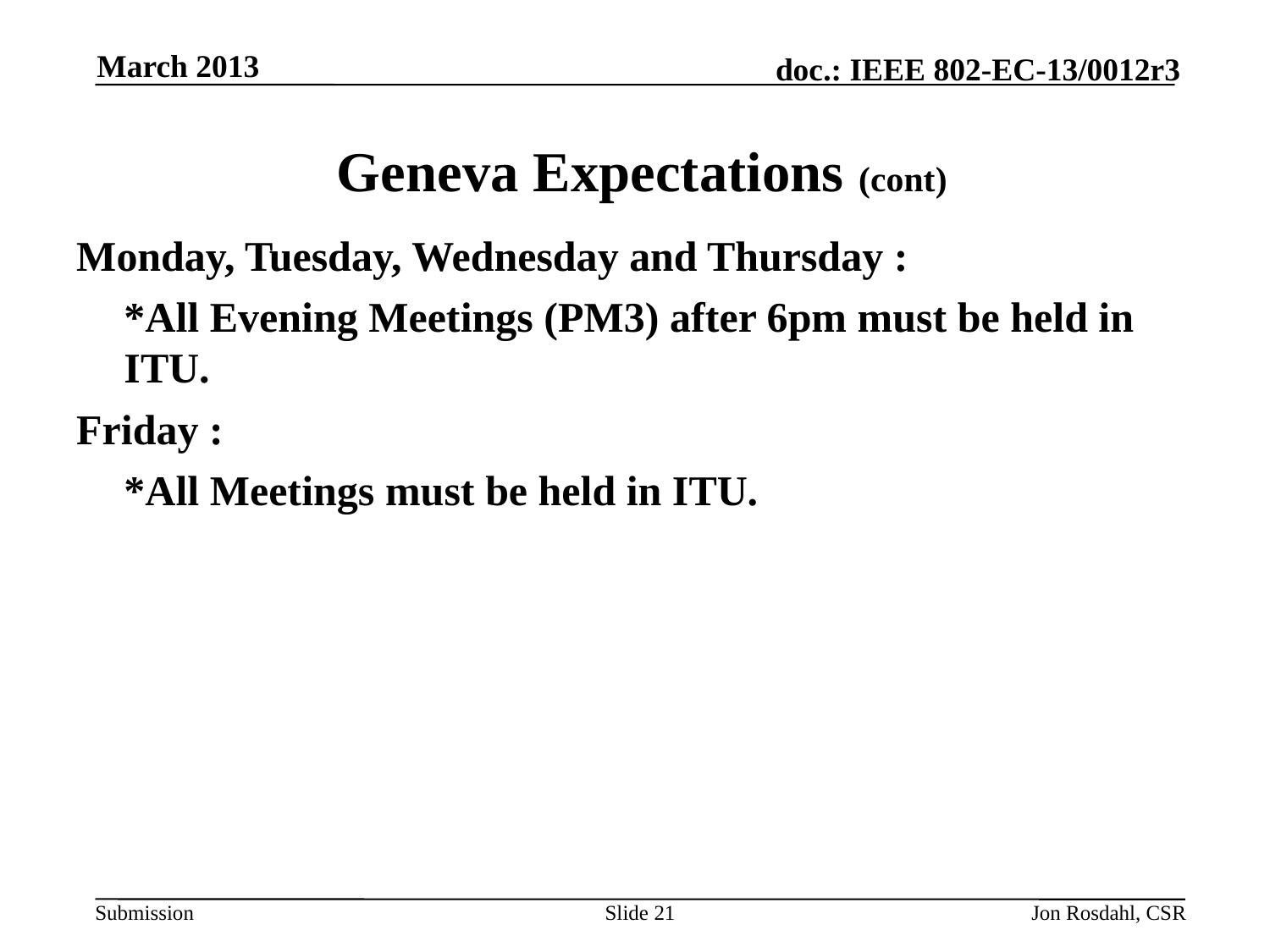

March 2013
# Geneva Expectations (cont)
Monday, Tuesday, Wednesday and Thursday :
	*All Evening Meetings (PM3) after 6pm must be held in ITU.
Friday :
	*All Meetings must be held in ITU.
Slide 21
Jon Rosdahl, CSR